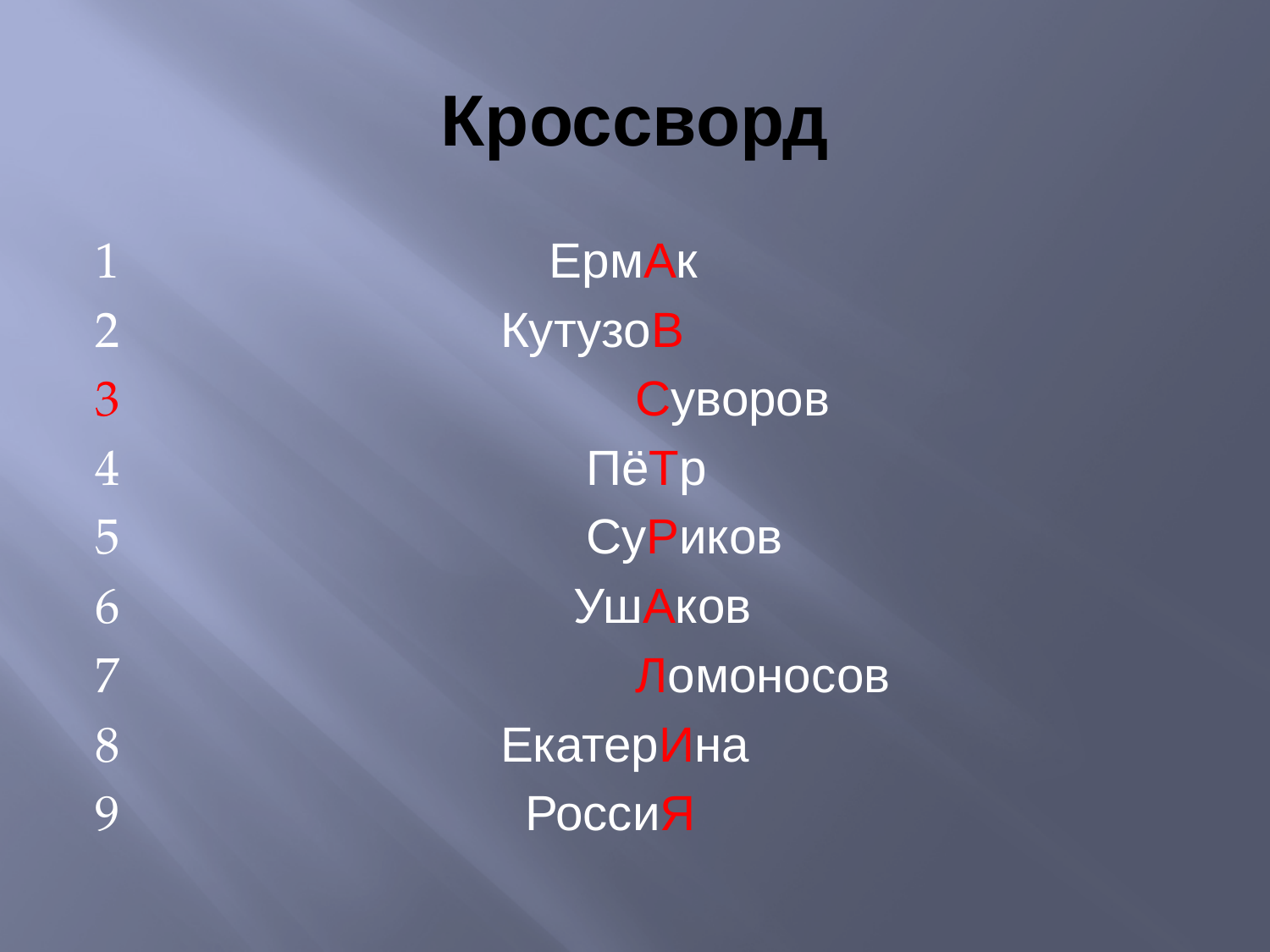

# Кроссворд
1                                   ЕрмАк
2                               КутузоВ
3                                          Суворов
4                                      ПёТр
5                                      СуРиков
6                                     УшАков
7                                          Ломоносов
8                               ЕкатерИна
9                                 РоссиЯ